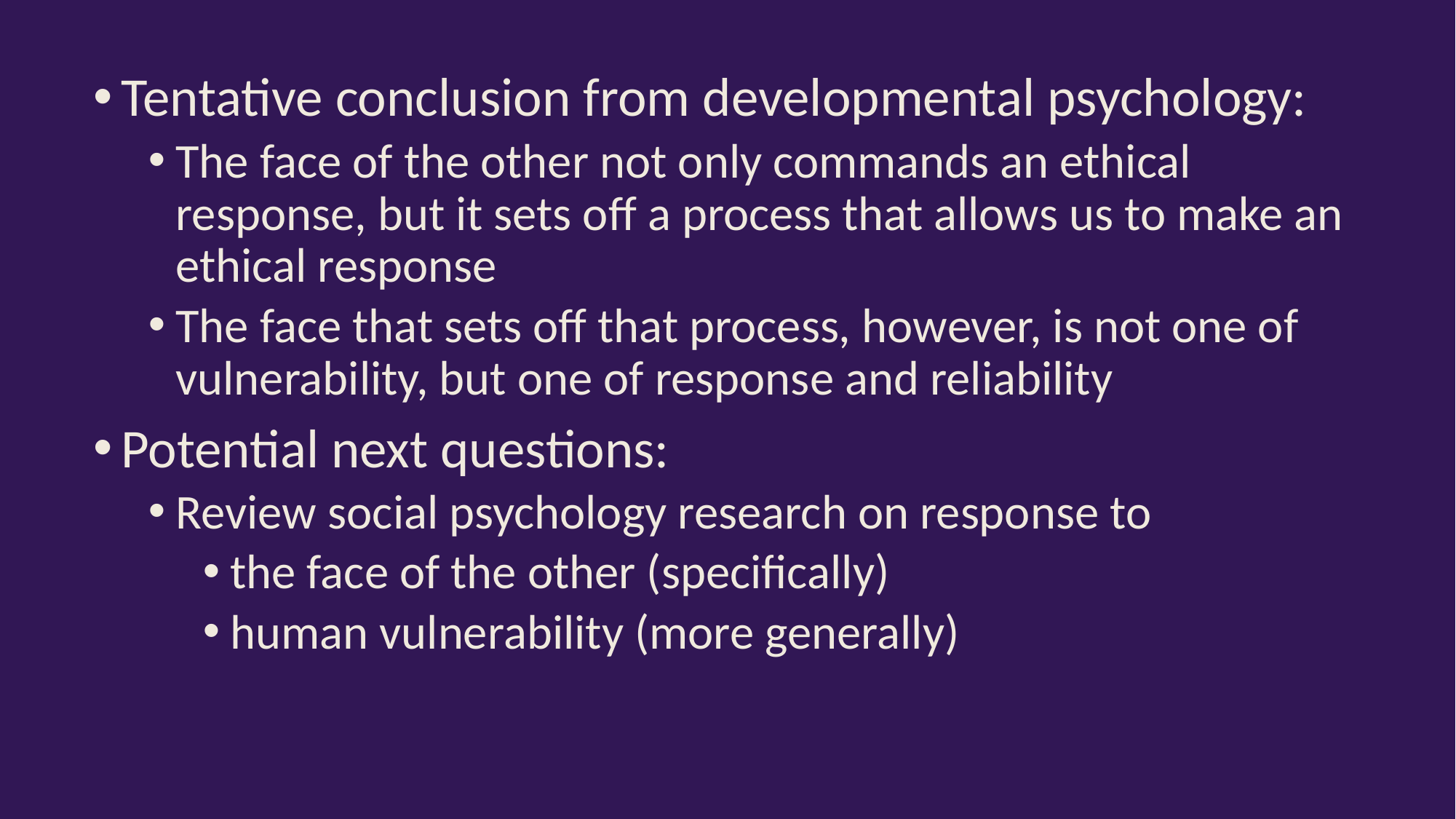

Tentative conclusion from developmental psychology:
The face of the other not only commands an ethical response, but it sets off a process that allows us to make an ethical response
The face that sets off that process, however, is not one of vulnerability, but one of response and reliability
Potential next questions:
Review social psychology research on response to
the face of the other (specifically)
human vulnerability (more generally)